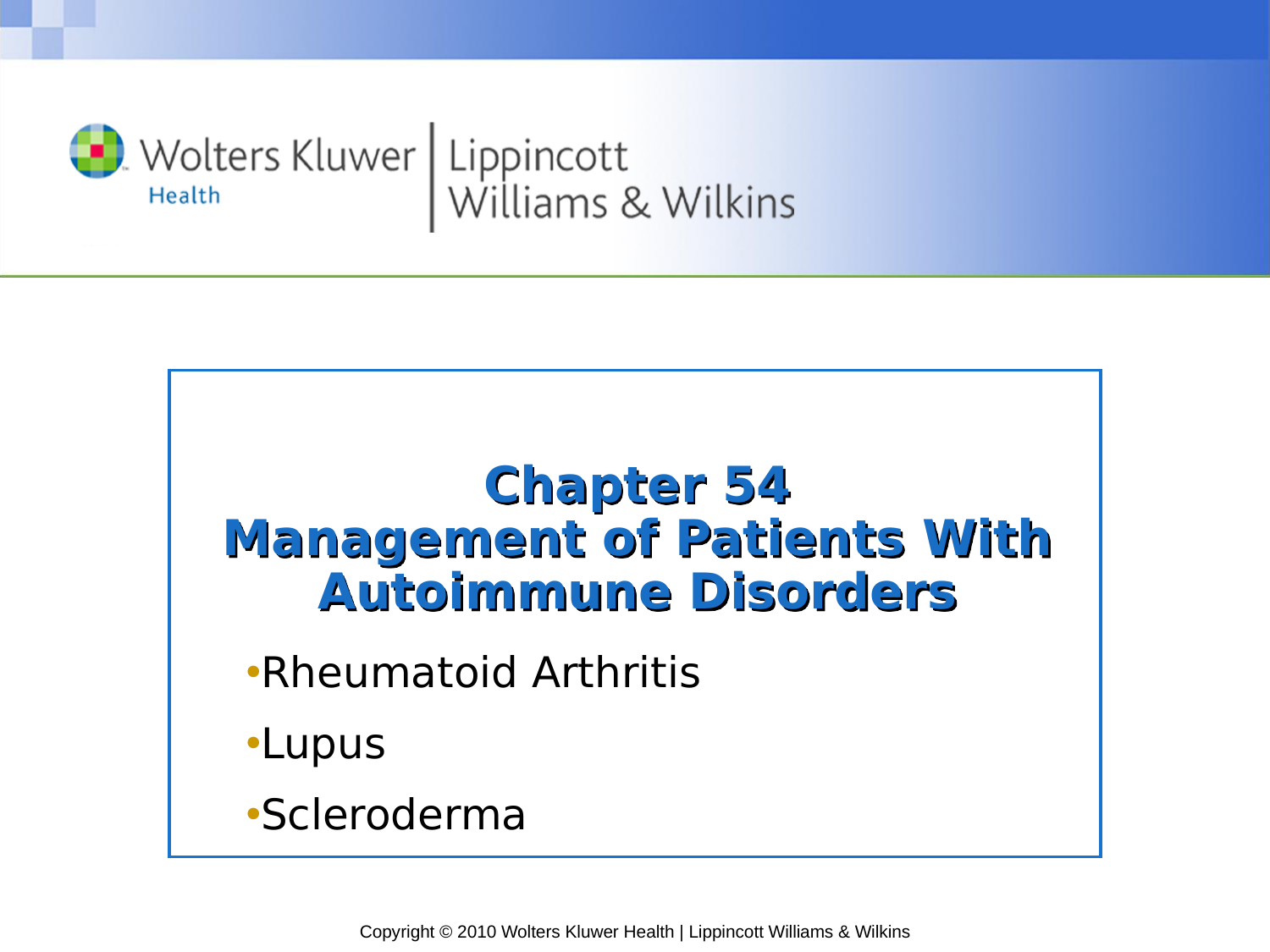

# Chapter 54 Management of Patients With Autoimmune Disorders
Rheumatoid Arthritis
Lupus
Scleroderma